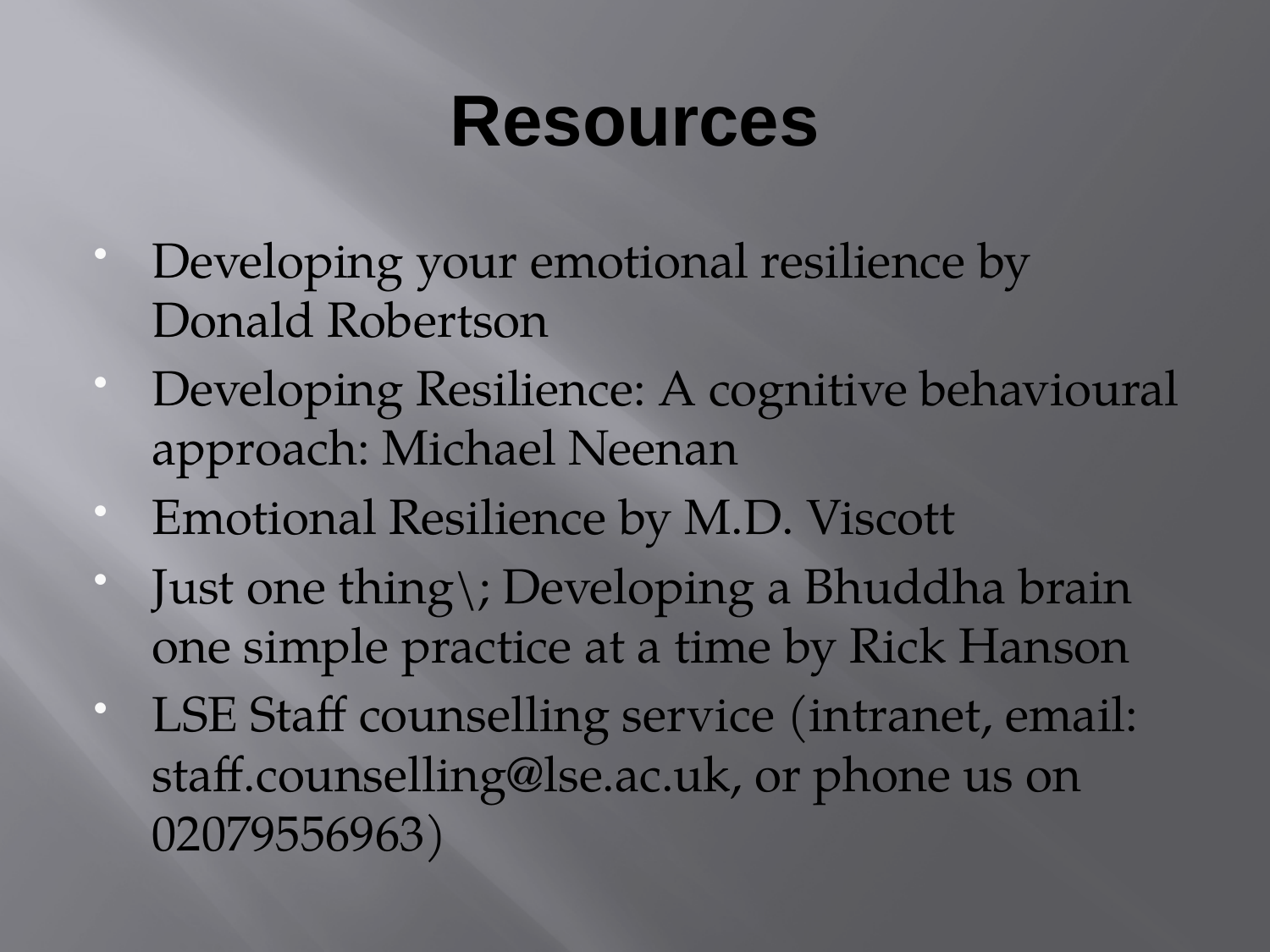

# Resources
Developing your emotional resilience by Donald Robertson
Developing Resilience: A cognitive behavioural approach: Michael Neenan
Emotional Resilience by M.D. Viscott
Just one thing\; Developing a Bhuddha brain one simple practice at a time by Rick Hanson
LSE Staff counselling service (intranet, email: staff.counselling@lse.ac.uk, or phone us on 02079556963)